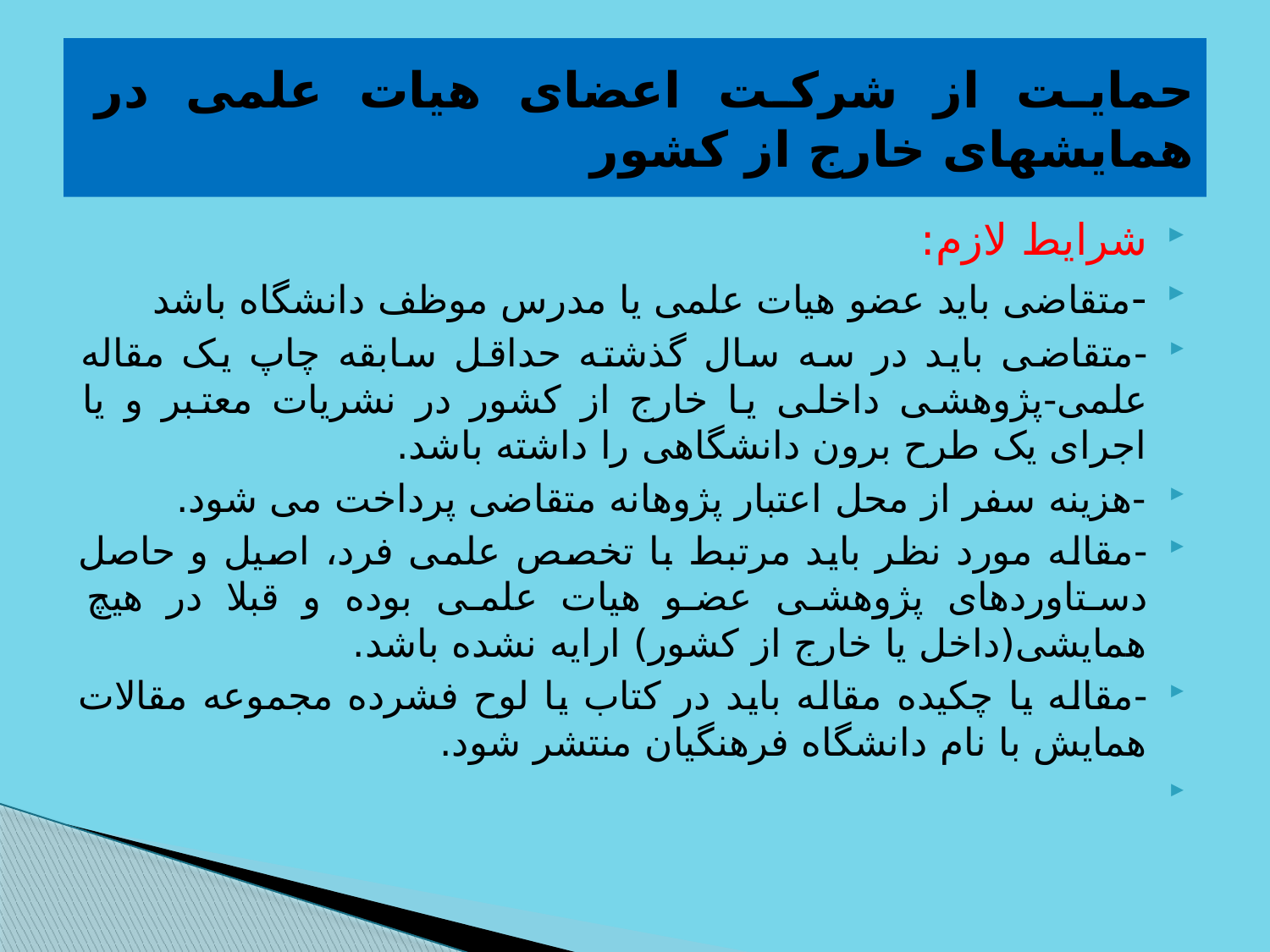

# حمایت از شرکت اعضای هیات علمی در همایشهای خارج از کشور
‏شرایط لازم:
-متقاضی باید عضو هیات علمی یا مدرس موظف دانشگاه باشد
-متقاضی باید در سه سال گذشته حداقل سابقه چاپ یک مقاله علمی-پژوهشی داخلی یا خارج از کشور در نشریات معتبر و یا اجرای یک طرح برون دانشگاهی را داشته باشد.
-هزینه سفر از محل اعتبار پژوهانه متقاضی پرداخت می شود.
-مقاله مورد نظر باید مرتبط با تخصص علمی فرد، اصیل و حاصل دستاوردهای پژوهشی عضو هیات علمی بوده و قبلا در هیچ همایشی(داخل یا خارج از کشور) ارایه نشده باشد.
-مقاله یا چکیده مقاله باید در کتاب یا لوح فشرده مجموعه مقالات همایش با نام دانشگاه فرهنگیان منتشر شود.